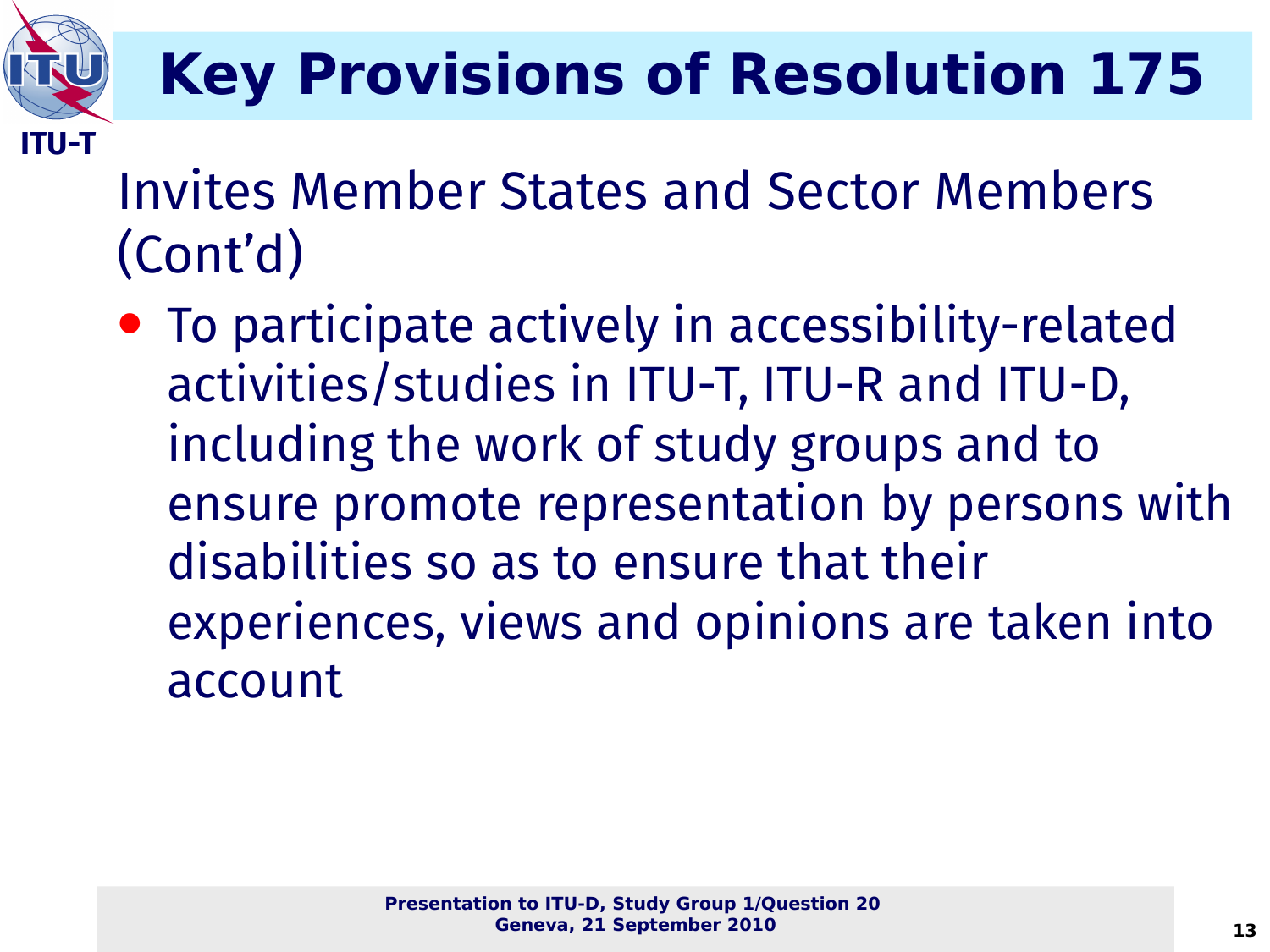

# Key Provisions of Resolution 175
Invites Member States and Sector Members (Cont’d)
To participate actively in accessibility-related activities/studies in ITU-T, ITU-R and ITU-D, including the work of study groups and to ensure promote representation by persons with disabilities so as to ensure that their experiences, views and opinions are taken into account
13